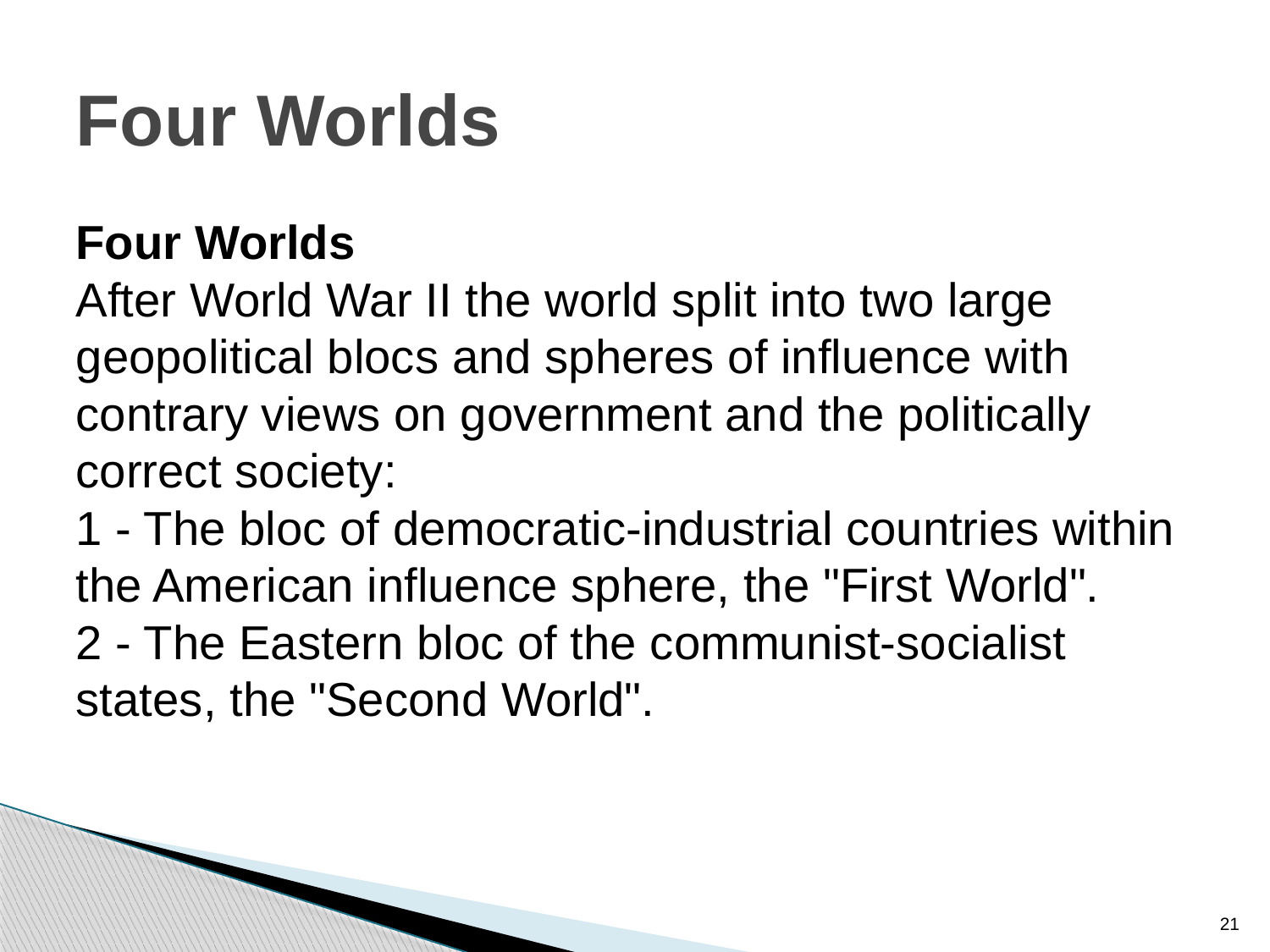

# Four Worlds
Four Worlds
After World War II the world split into two large geopolitical blocs and spheres of influence with contrary views on government and the politically correct society: 
1 - The bloc of democratic-industrial countries within the American influence sphere, the "First World".
2 - The Eastern bloc of the communist-socialist states, the "Second World".
21